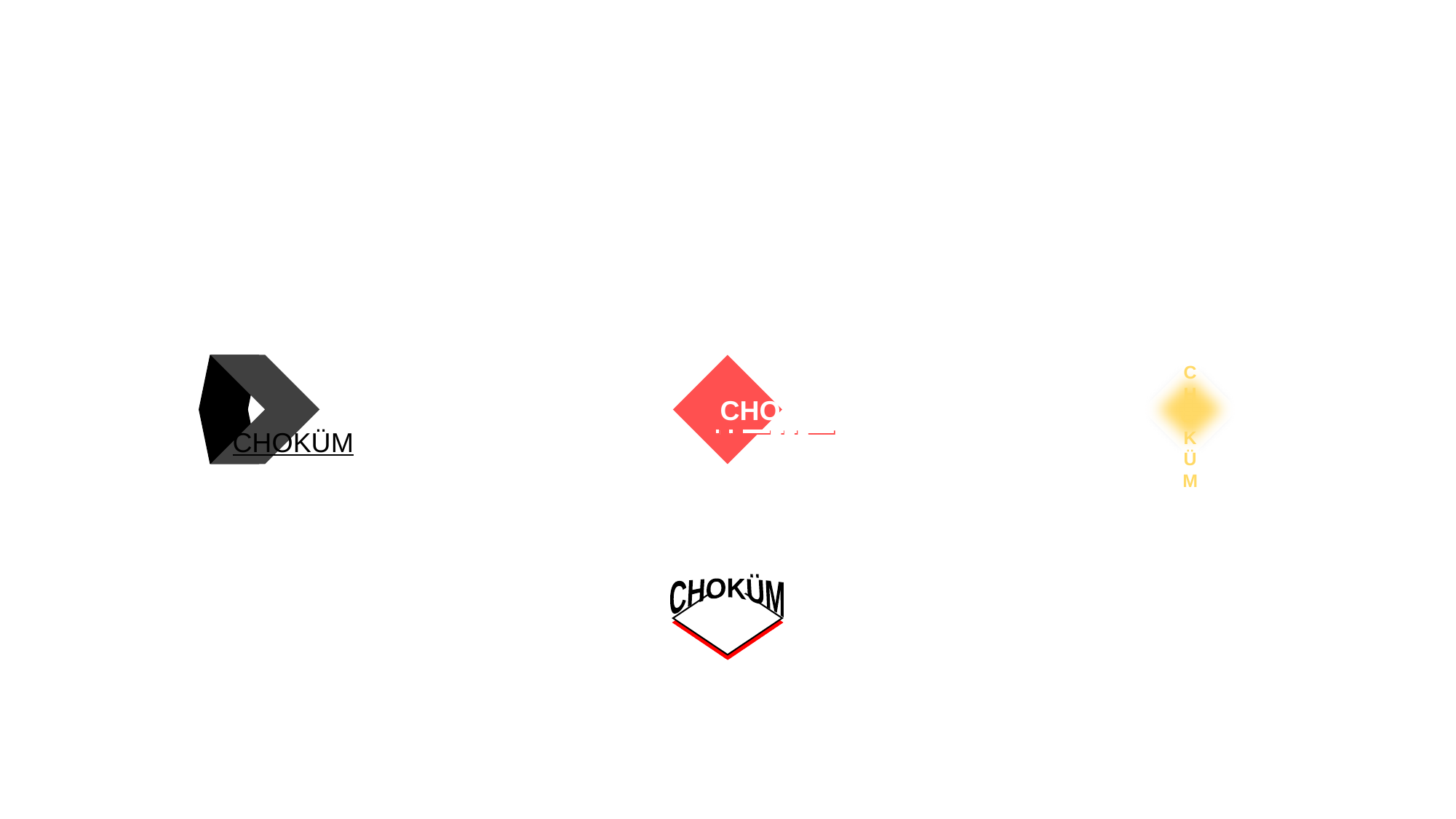

C
H
O
K
Ü
M
CHOKÜM
CHOKÜM
CHOKÜM